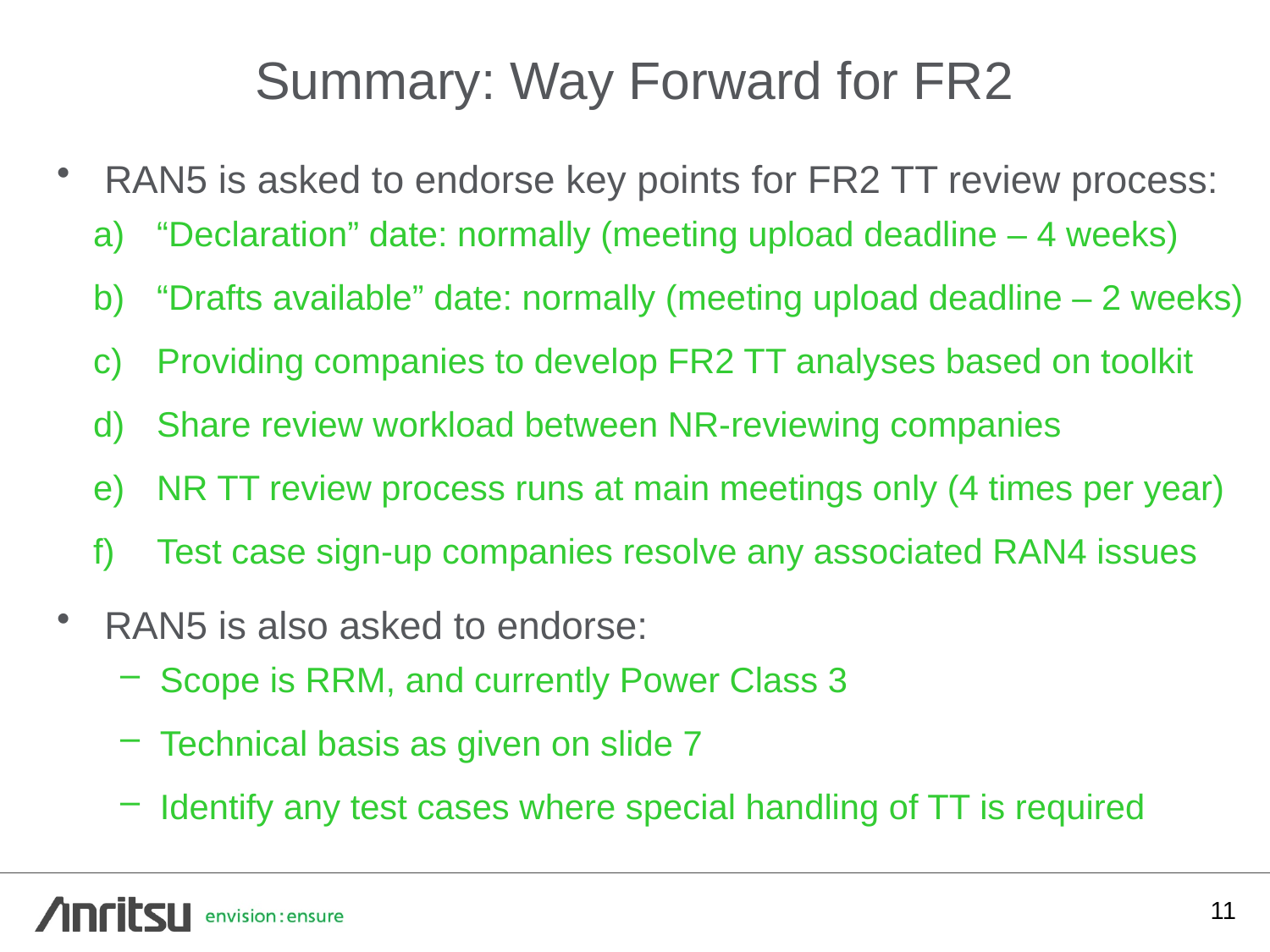

# Summary: Way Forward for FR2
RAN5 is asked to endorse key points for FR2 TT review process:
“Declaration” date: normally (meeting upload deadline – 4 weeks)
“Drafts available” date: normally (meeting upload deadline – 2 weeks)
Providing companies to develop FR2 TT analyses based on toolkit
Share review workload between NR-reviewing companies
NR TT review process runs at main meetings only (4 times per year)
Test case sign-up companies resolve any associated RAN4 issues
RAN5 is also asked to endorse:
Scope is RRM, and currently Power Class 3
Technical basis as given on slide 7
Identify any test cases where special handling of TT is required
11